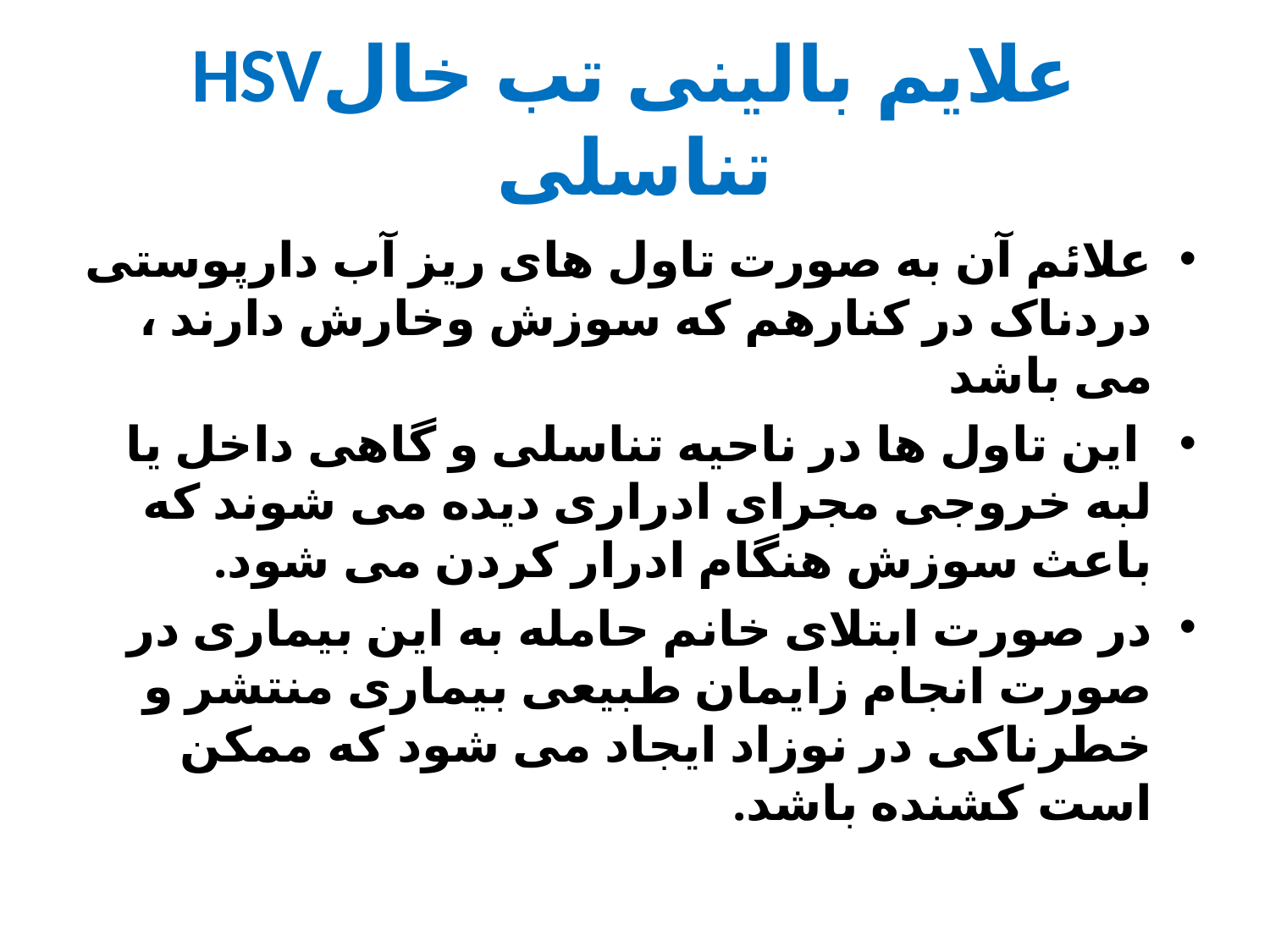

# HSVعلایم بالینی تب خال تناسلی
علائم آن به صورت تاول های ریز آب دارپوستی دردناک در کنارهم که سوزش وخارش دارند ، می باشد
 این تاول ها در ناحیه تناسلی و گاهی داخل یا لبه خروجی مجرای ادراری دیده می شوند که باعث سوزش هنگام ادرار کردن می شود.
در صورت ابتلای خانم حامله به این بیماری در صورت انجام زایمان طبیعی بیماری منتشر و خطرناکی در نوزاد ایجاد می شود که ممکن است کشنده باشد.